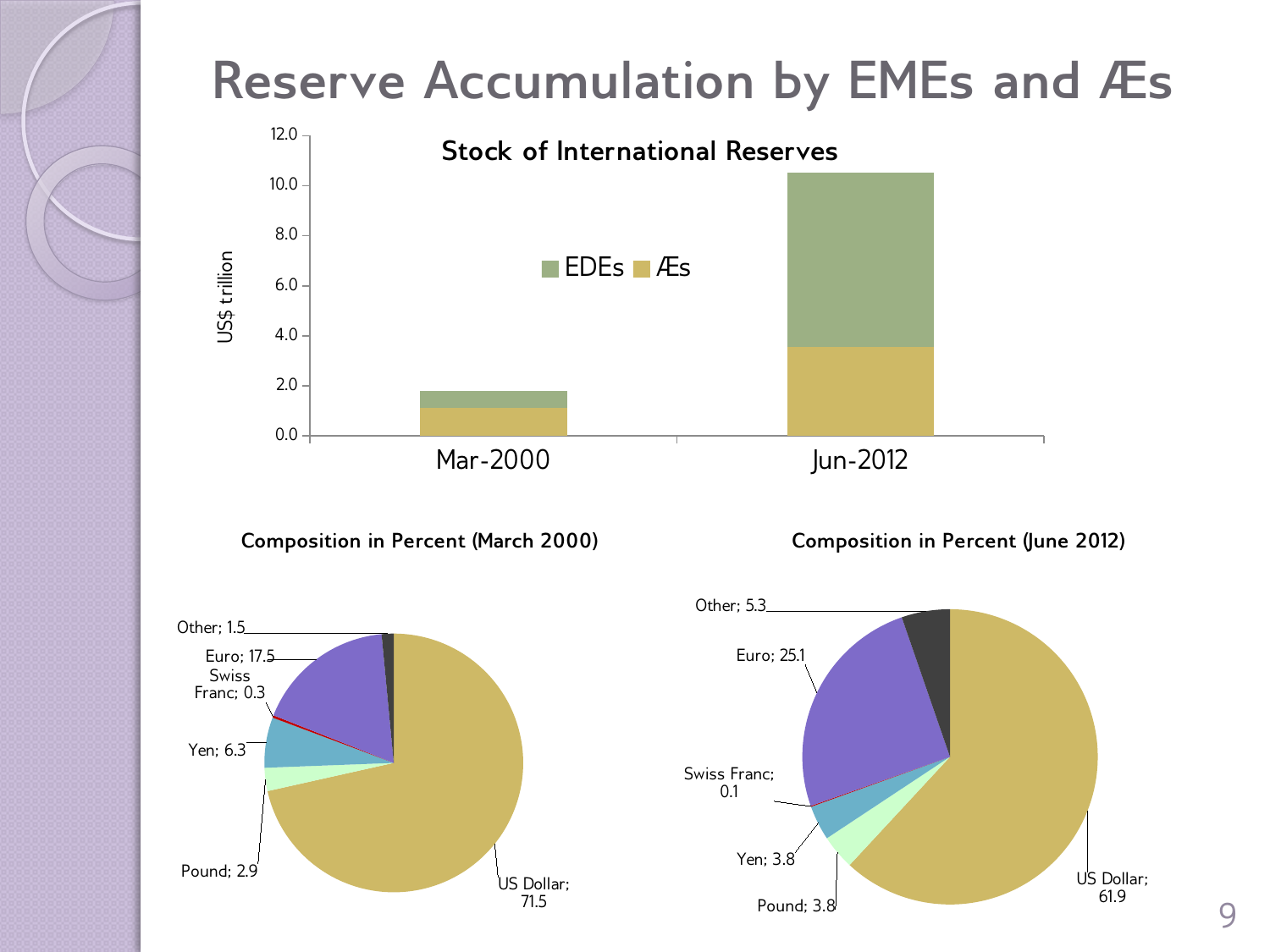

# Reserve Accumulation by EMEs and AEs

### Chart: Stock of International Reserves

| Category | AEs | EDEs |
|---|---|---|
| 36586 | 1.1319999999999983 | 0.677000000000001 |
| 41061 | 3.542 | 6.982 |

### Chart: Composition in Percent (March 2000)

| Category | Mar-2000 | Jun-2010 |
|---|---|---|
| US Dollar | 61.9 | 71.5 |
| Pound | 3.8 | 2.9 |
| Yen | 3.8 | 6.3 |
| Swiss Franc | 0.1 | 0.3000000000000003 |
| Euro | 25.1 | 17.5 |
| Other | 5.3 | 1.5 |

### Chart: Composition in Percent (June 2012)

| Category | Mar-2000 |
|---|---|
| US Dollar | 61.9 |
| Pound | 3.8 |
| Yen | 3.8 |
| Swiss Franc | 0.1 |
| Euro | 25.1 |
| Other | 5.3 |
9